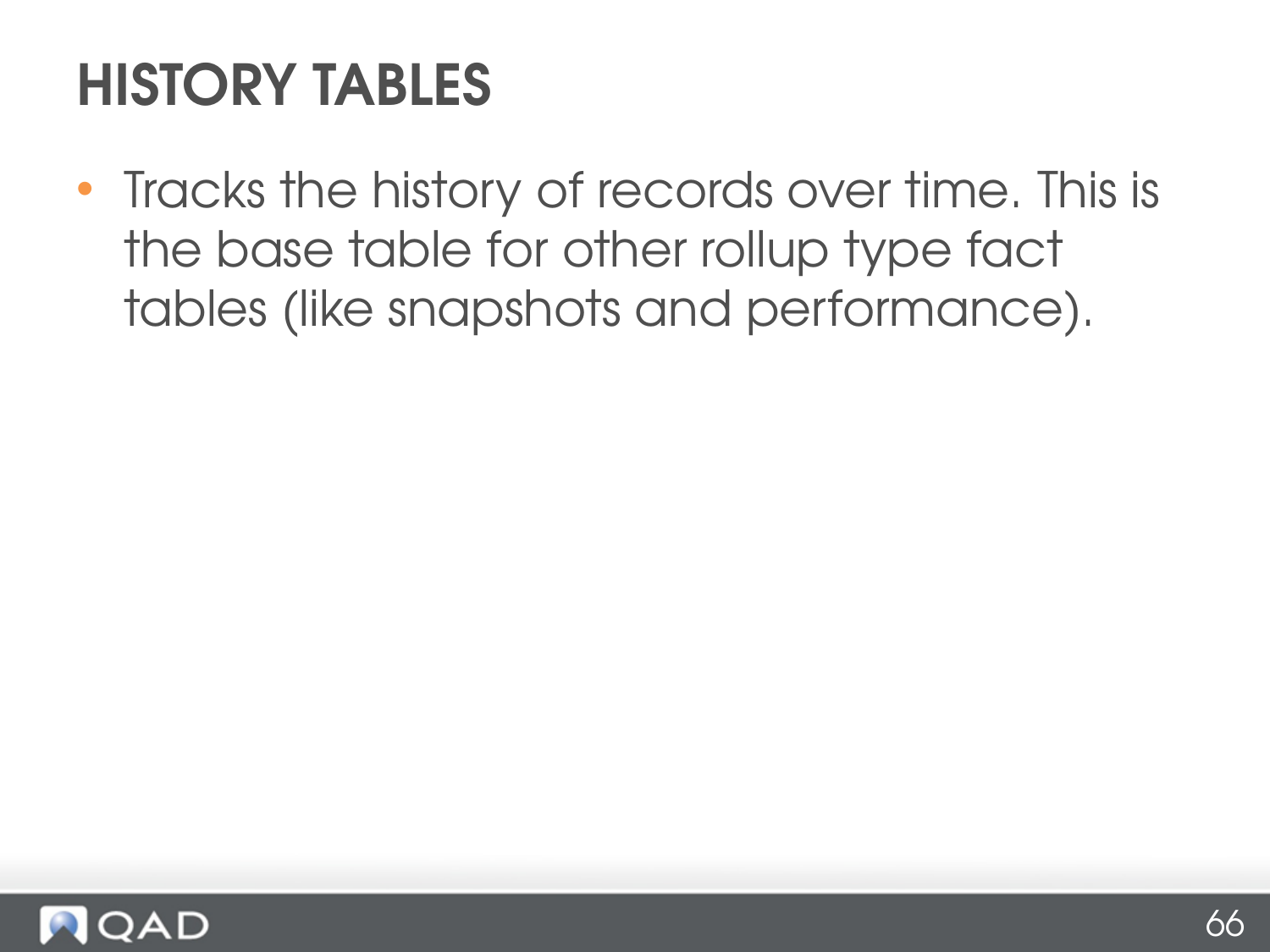

HISTORY TABLES
Tracks the history of records over time. This is the base table for other rollup type fact tables (like snapshots and performance).

66